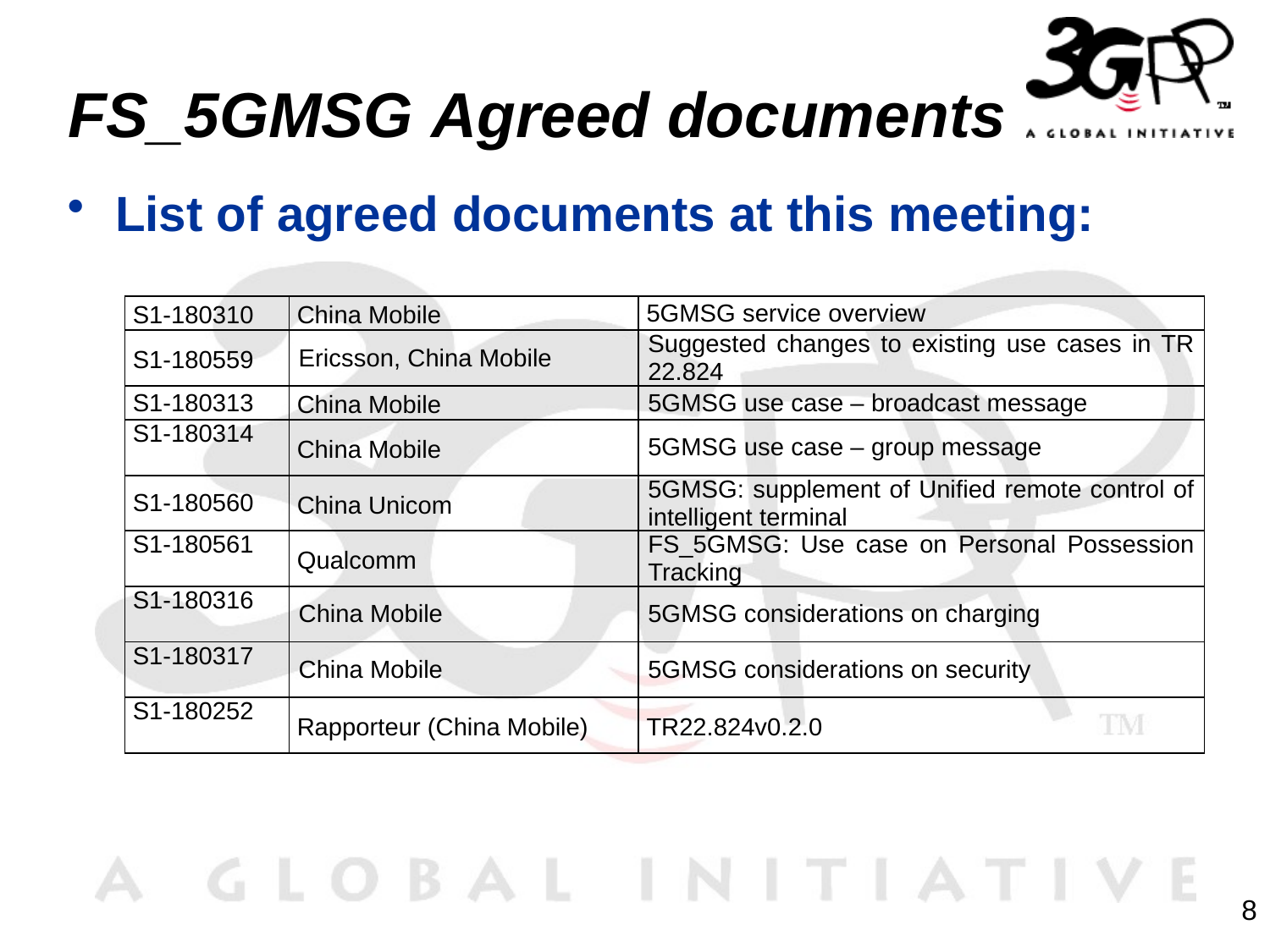

# FS_5GMSG Agreed documents
List of agreed documents at this meeting:

| S1-180310 | China Mobile | 5GMSG service overview |
| --- | --- | --- |
| S1-180559 | Ericsson, China Mobile | Suggested changes to existing use cases in TR 22.824 |
| S1-180313 | China Mobile | 5GMSG use case – broadcast message |
| S1-180314 | China Mobile | 5GMSG use case – group message |
| S1-180560 | China Unicom | 5GMSG: supplement of Unified remote control of intelligent terminal |
| S1-180561 | Qualcomm | FS\_5GMSG: Use case on Personal Possession Tracking |
| S1-180316 | China Mobile | 5GMSG considerations on charging |
| S1-180317 | China Mobile | 5GMSG considerations on security |
| S1-180252 | Rapporteur (China Mobile) | TR22.824v0.2.0 |
8